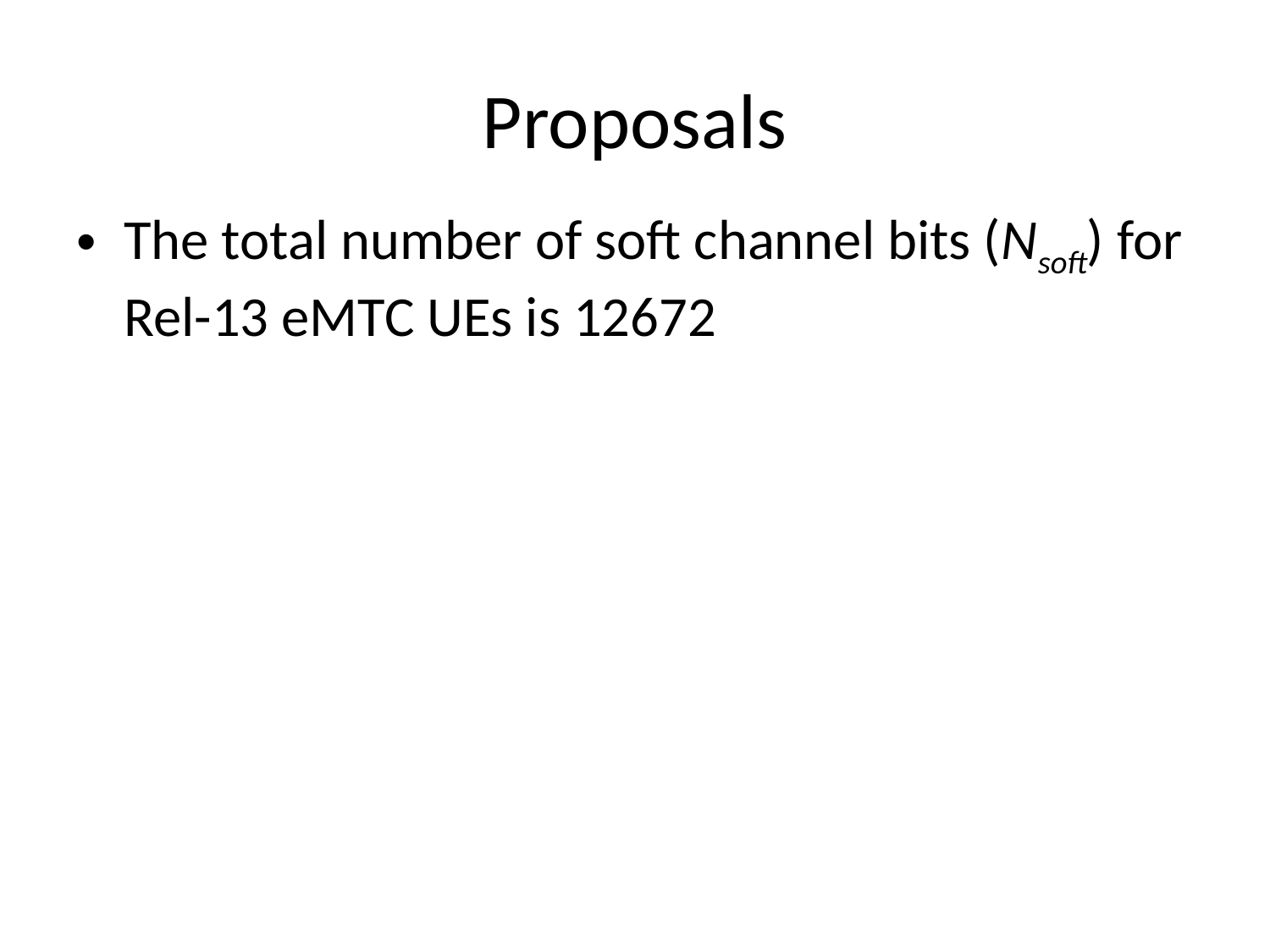

# Proposals
The total number of soft channel bits (Nsoft) for Rel-13 eMTC UEs is 12672